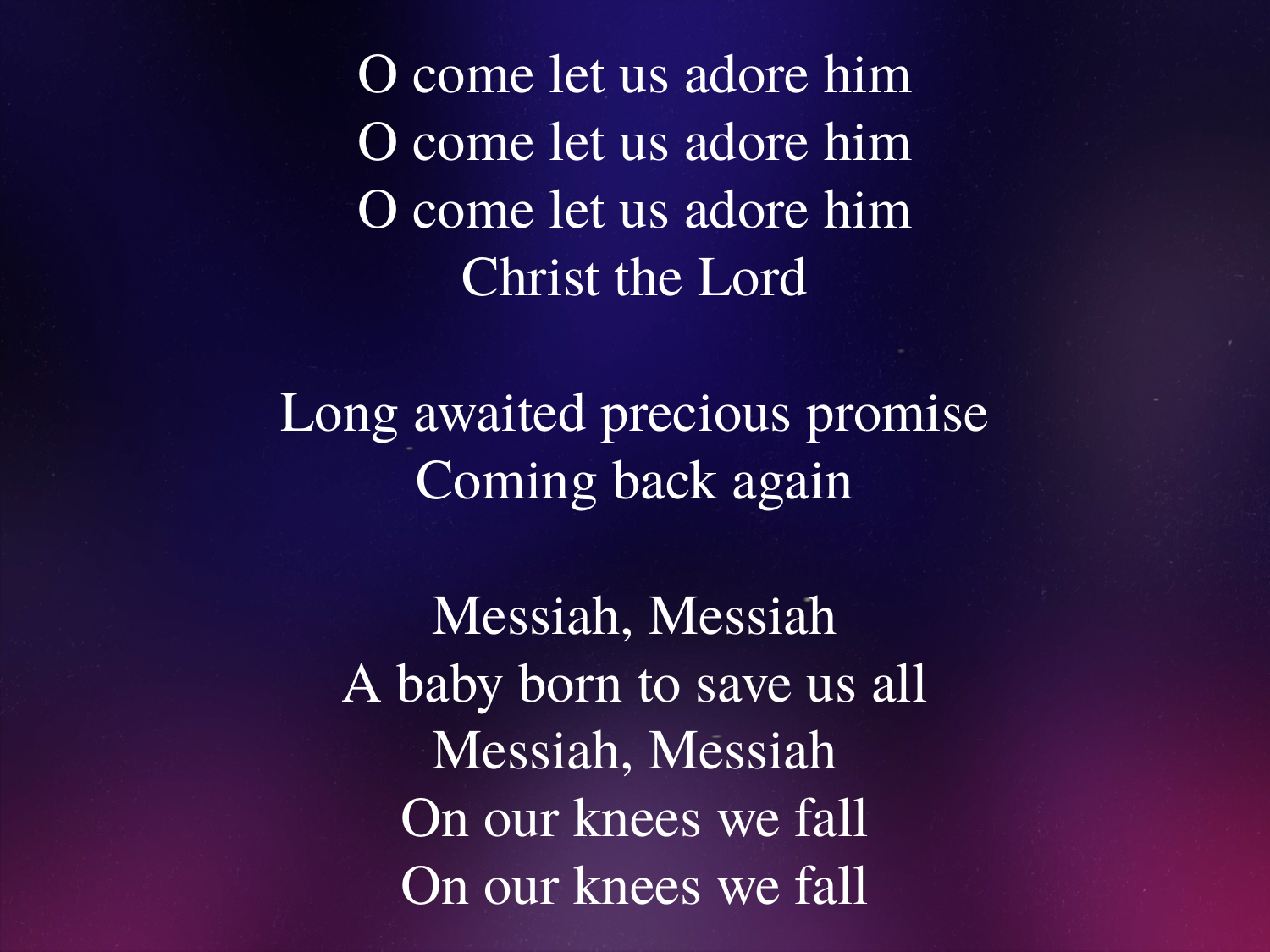

# O come let us adore him O come let us adore him O come let us adore him Christ the Lord Long awaited precious promise Coming back again Messiah, Messiah A baby born to save us all Messiah, Messiah On our knees we fall On our knees we fall